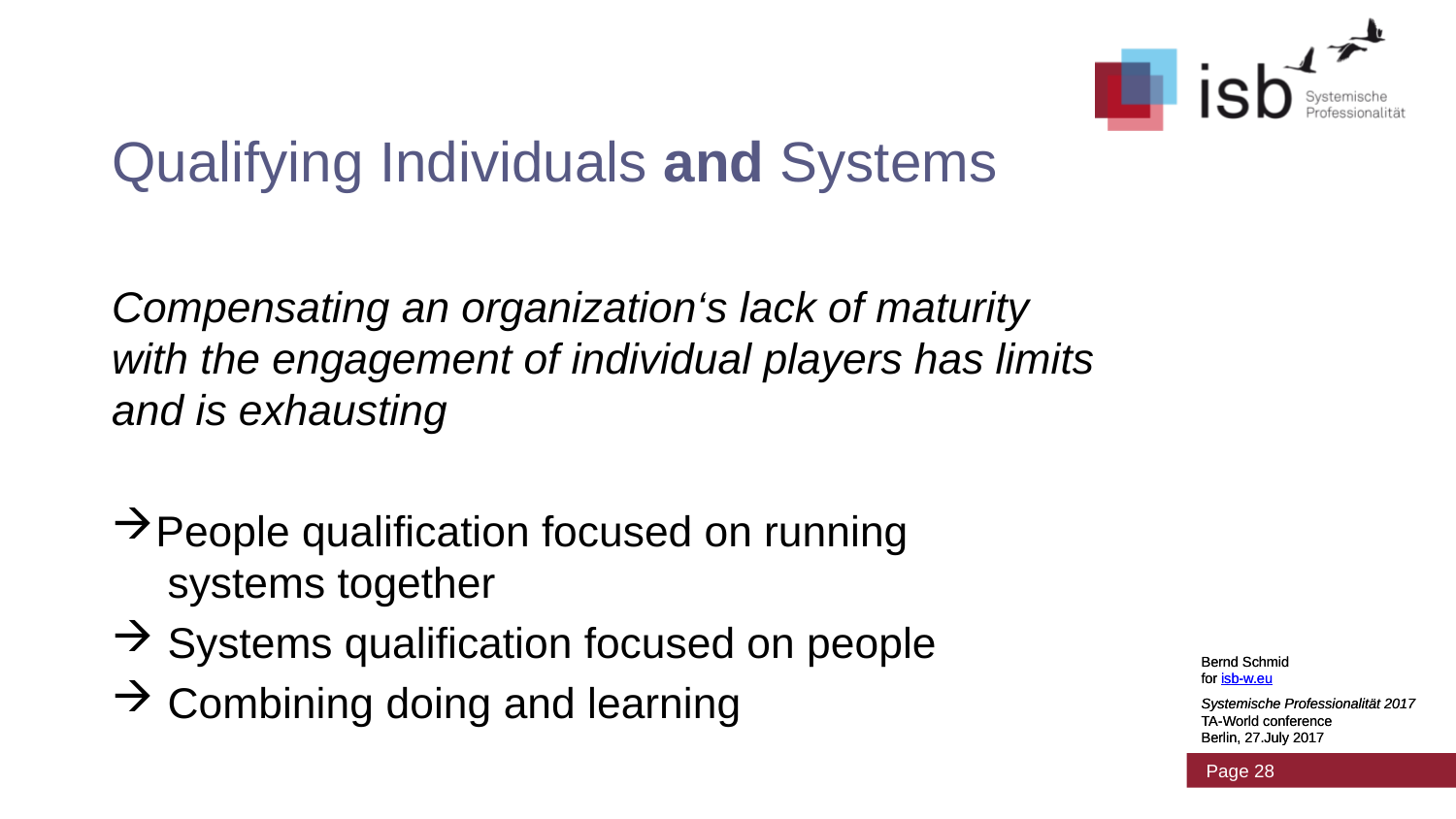

# Qualifying Individuals and Systems
Compensating an organization‘s lack of maturity
with the engagement of individual players has limits and is exhausting

People qualification focused on running
 systems together
 Systems qualification focused on people
 Combining doing and learning

Bernd Schmid
for isb-w.eu
Systemische Professionalität 2017
TA-World conference
Berlin, 27.July 2017
 Page 28